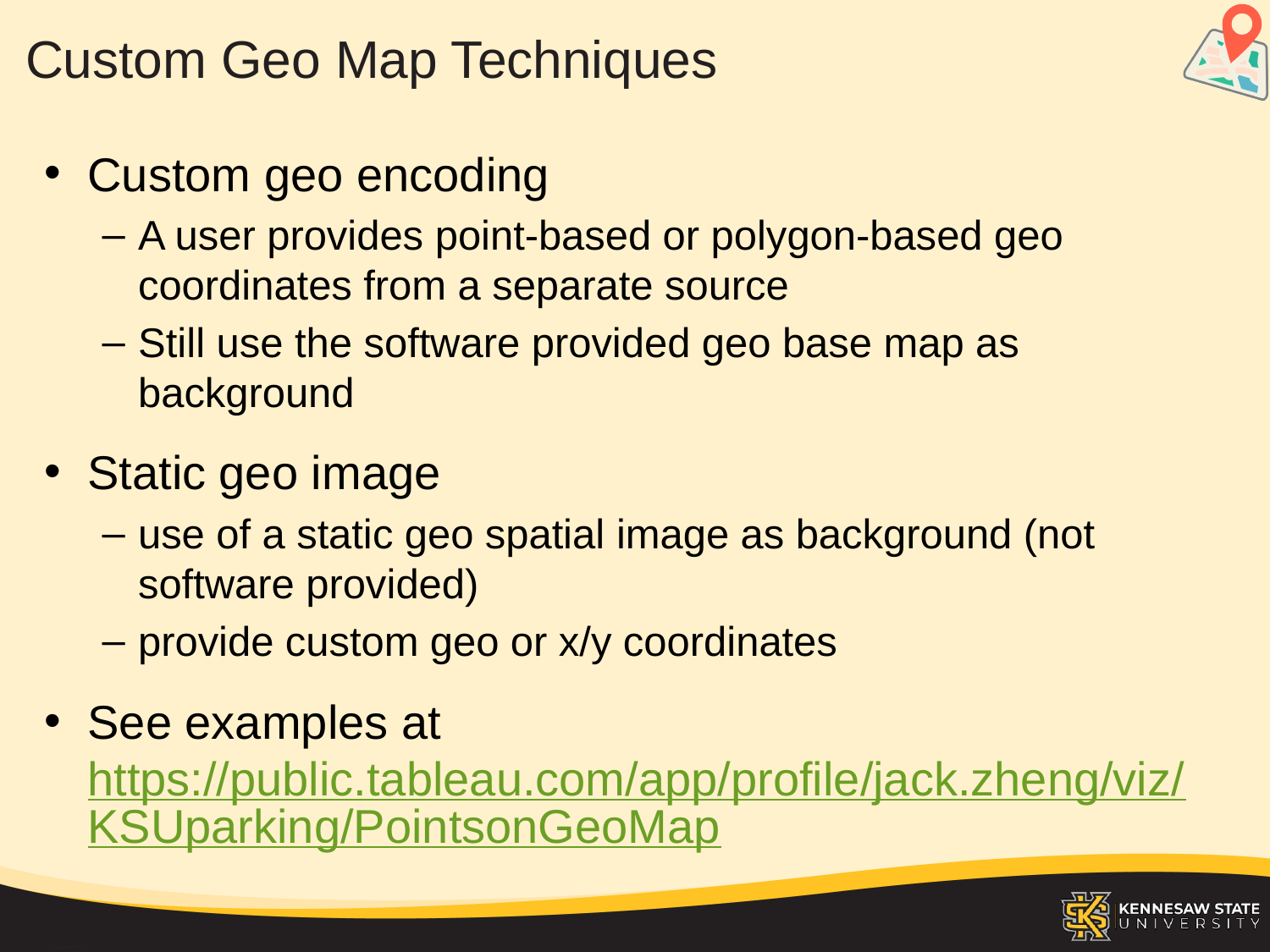

# Custom Geo Map Techniques
Custom geo encoding
A user provides point-based or polygon-based geo coordinates from a separate source
Still use the software provided geo base map as background
Static geo image
use of a static geo spatial image as background (not software provided)
provide custom geo or x/y coordinates
See examples at https://public.tableau.com/app/profile/jack.zheng/viz/KSUparking/PointsonGeoMap